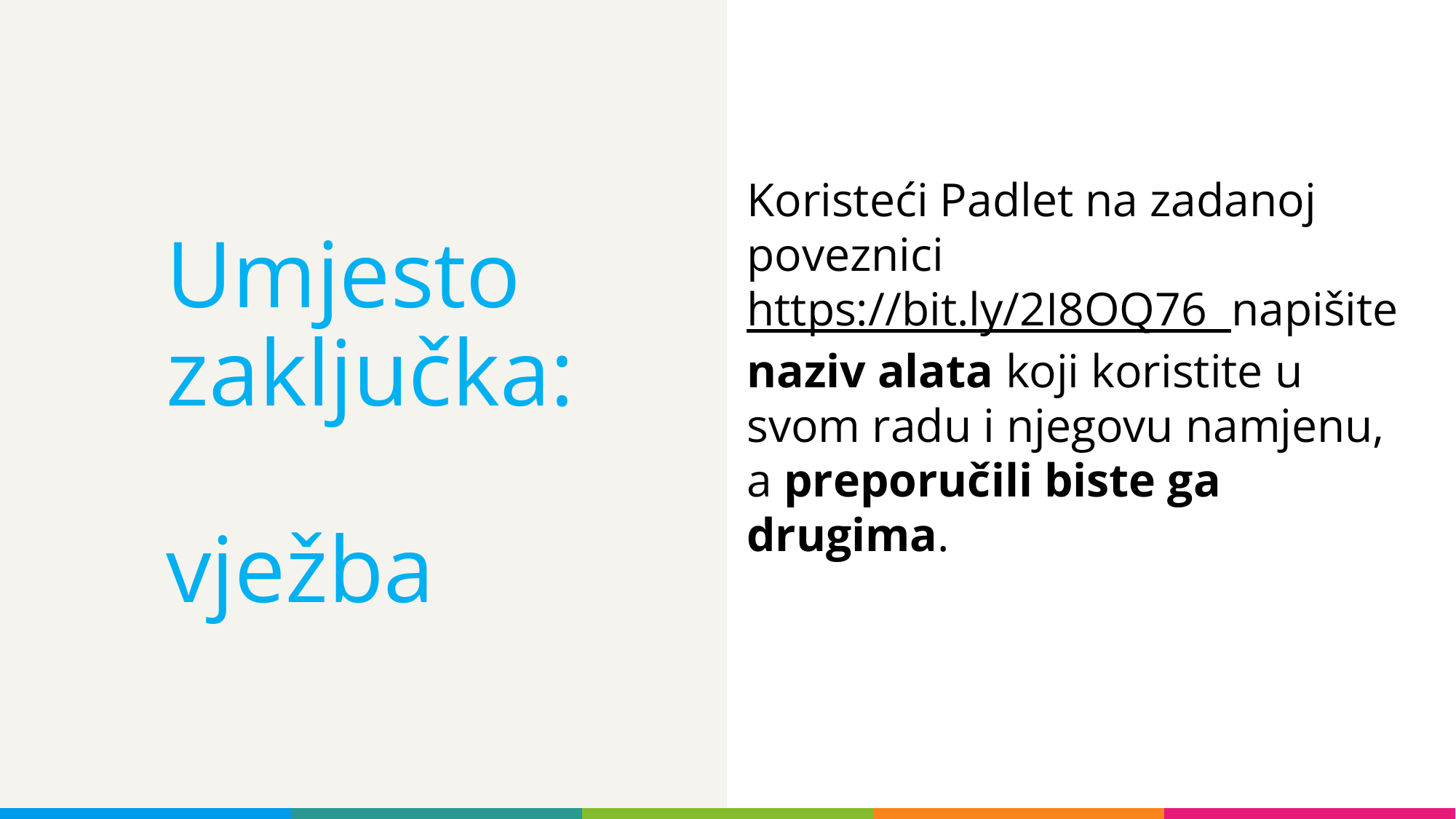

Koristeći Padlet na zadanoj poveznici https://bit.ly/2I8OQ76  napišite naziv alata koji koristite u svom radu i njegovu namjenu, a preporučili biste ga drugima.

# Umjesto zaključka: vježba